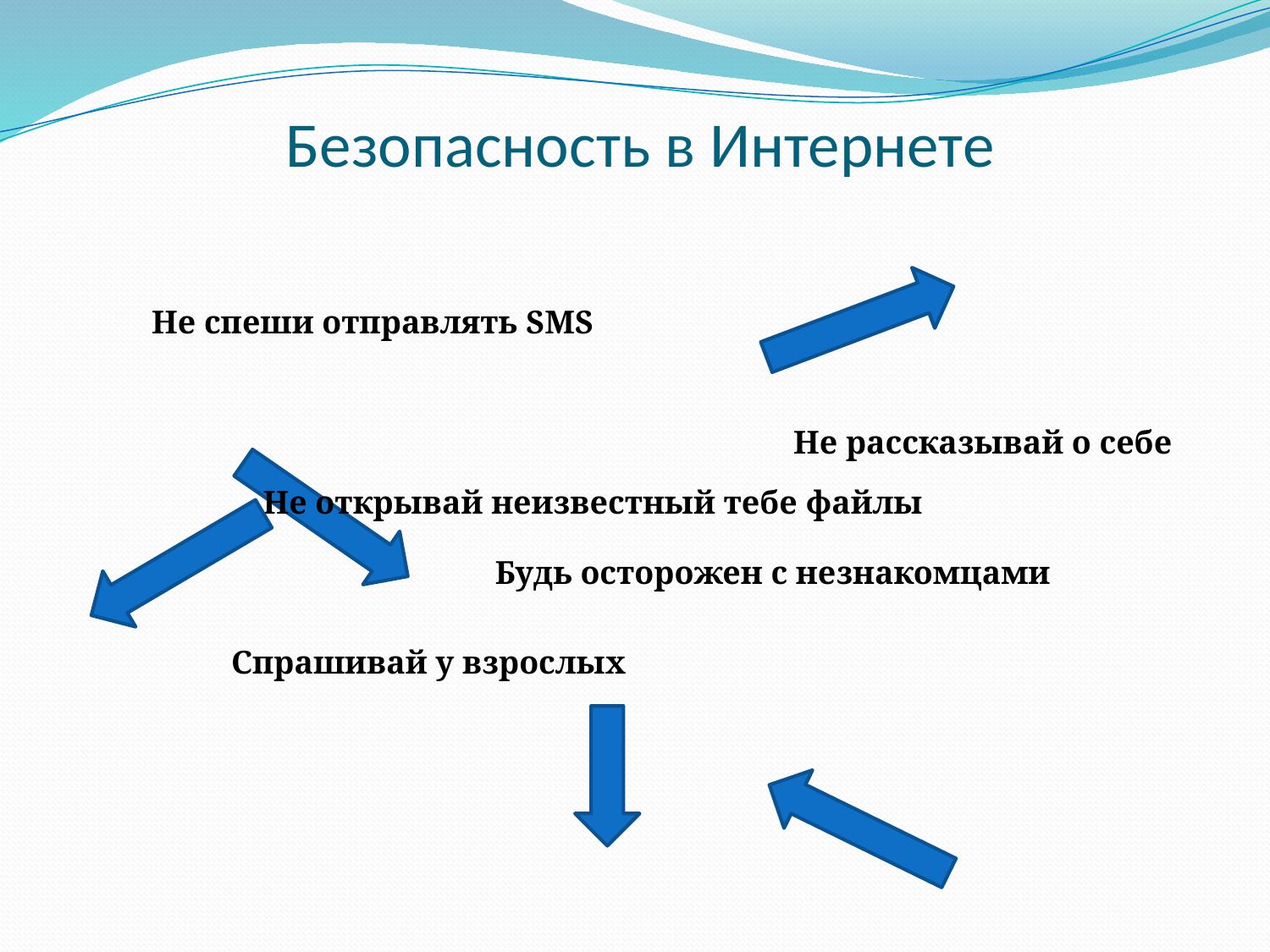

# Безопасность в Интернете

Не спеши отправлять SMS
Не рассказывай о себе

Не открывай неизвестный тебе файлы
Будь осторожен с незнакомцами
Спрашивай у взрослых